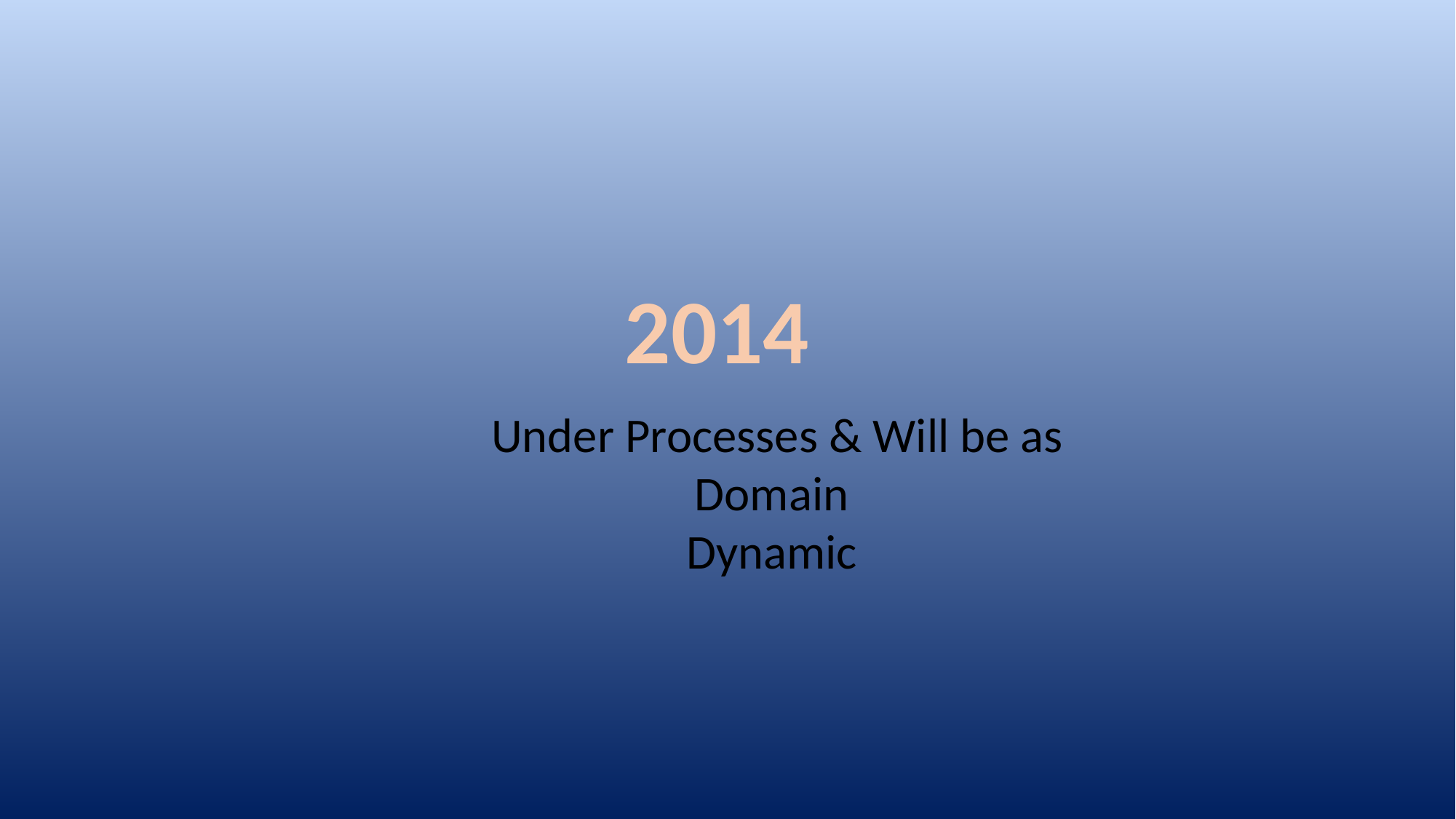

2014
 Under Processes & Will be as
Domain
Dynamic